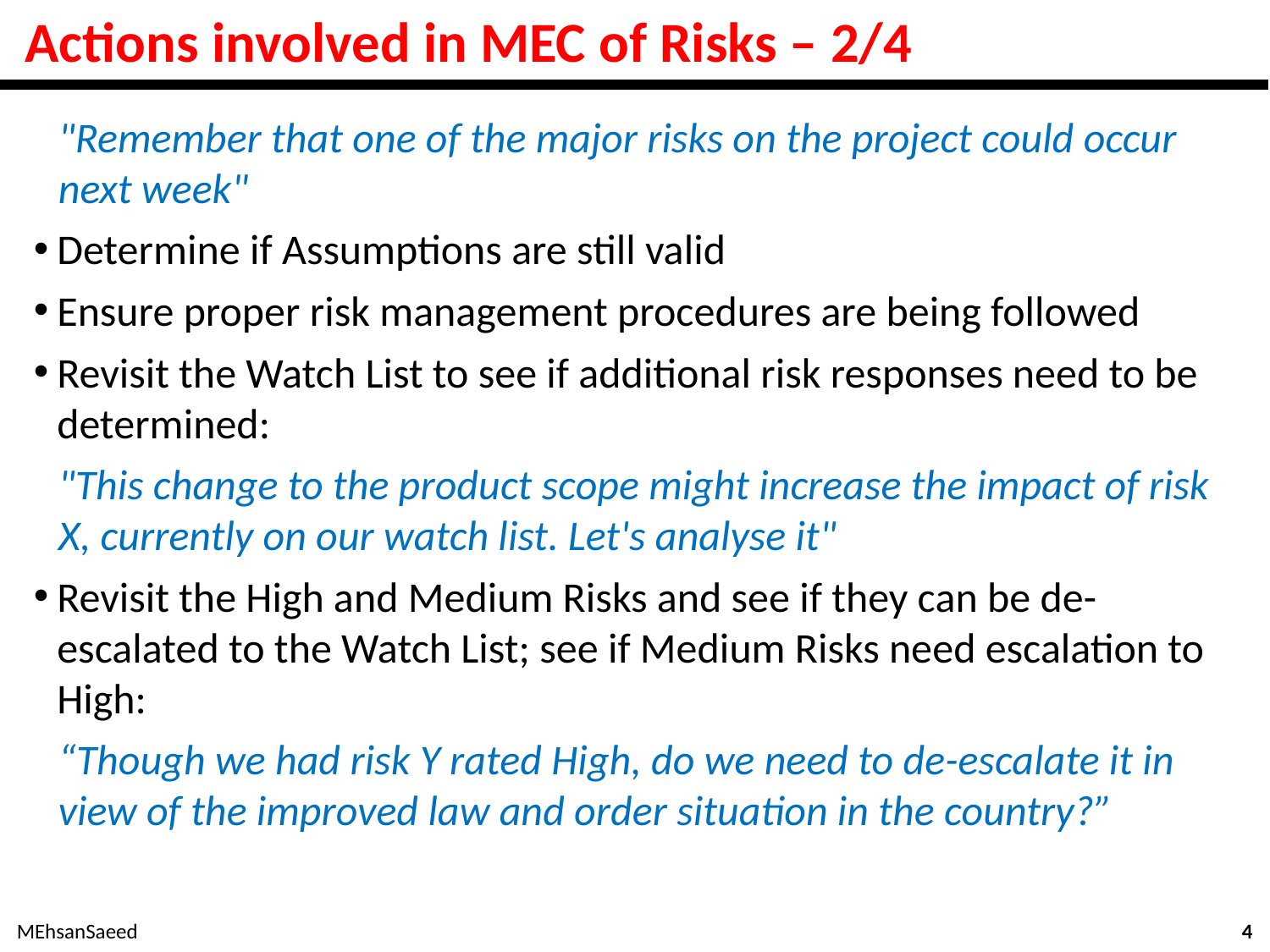

# Actions involved in MEC of Risks – 2/4
"Remember that one of the major risks on the project could occur next week"
Determine if Assumptions are still valid
Ensure proper risk management procedures are being followed
Revisit the Watch List to see if additional risk responses need to be determined:
"This change to the product scope might increase the impact of risk X, currently on our watch list. Let's analyse it"
Revisit the High and Medium Risks and see if they can be de-escalated to the Watch List; see if Medium Risks need escalation to High:
“Though we had risk Y rated High, do we need to de-escalate it in view of the improved law and order situation in the country?”
MEhsanSaeed
4